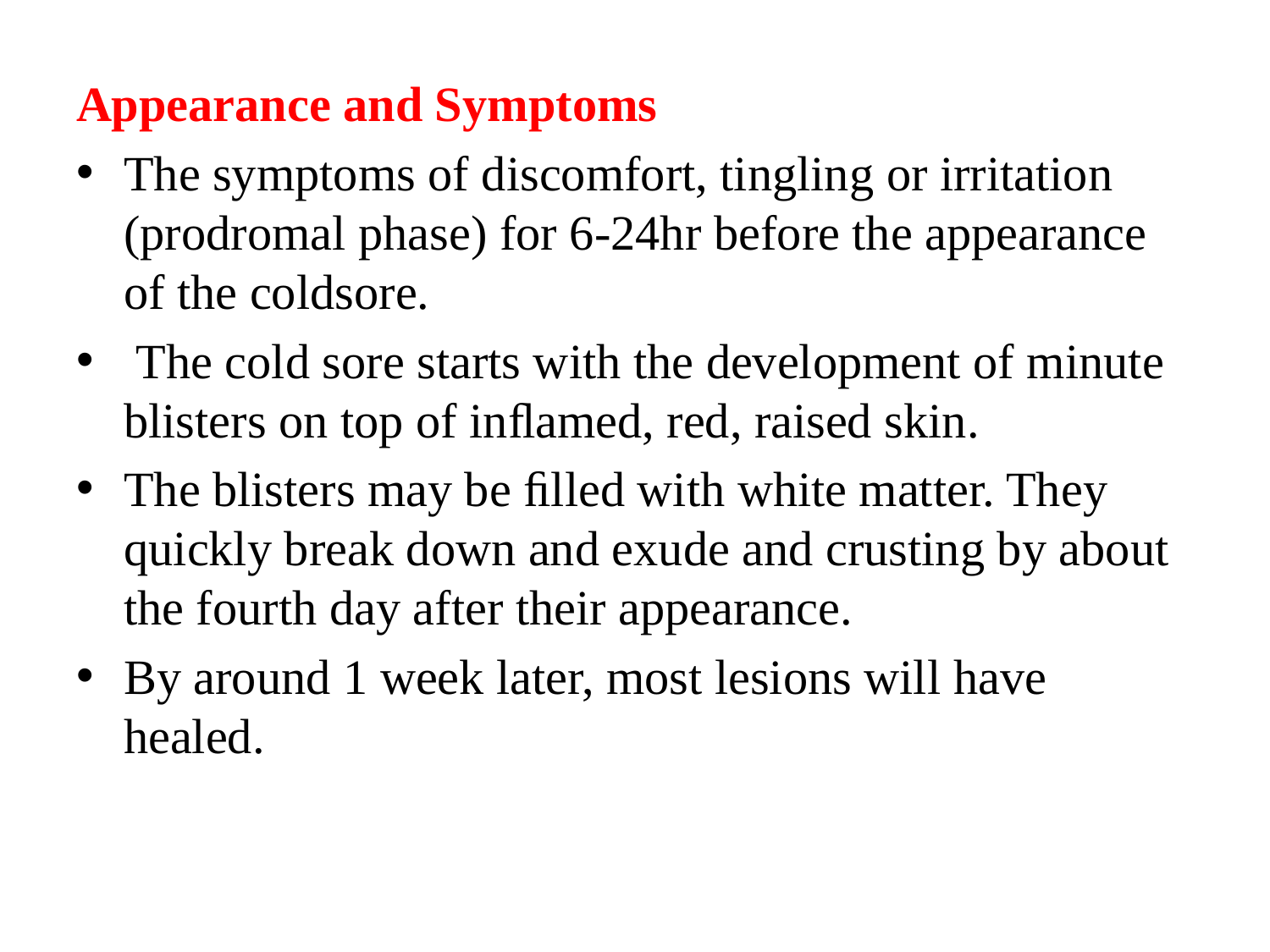

Appearance and Symptoms
The symptoms of discomfort, tingling or irritation (prodromal phase) for 6-24hr before the appearance of the coldsore.
 The cold sore starts with the development of minute blisters on top of inﬂamed, red, raised skin.
The blisters may be ﬁlled with white matter. They quickly break down and exude and crusting by about the fourth day after their appearance.
By around 1 week later, most lesions will have healed.